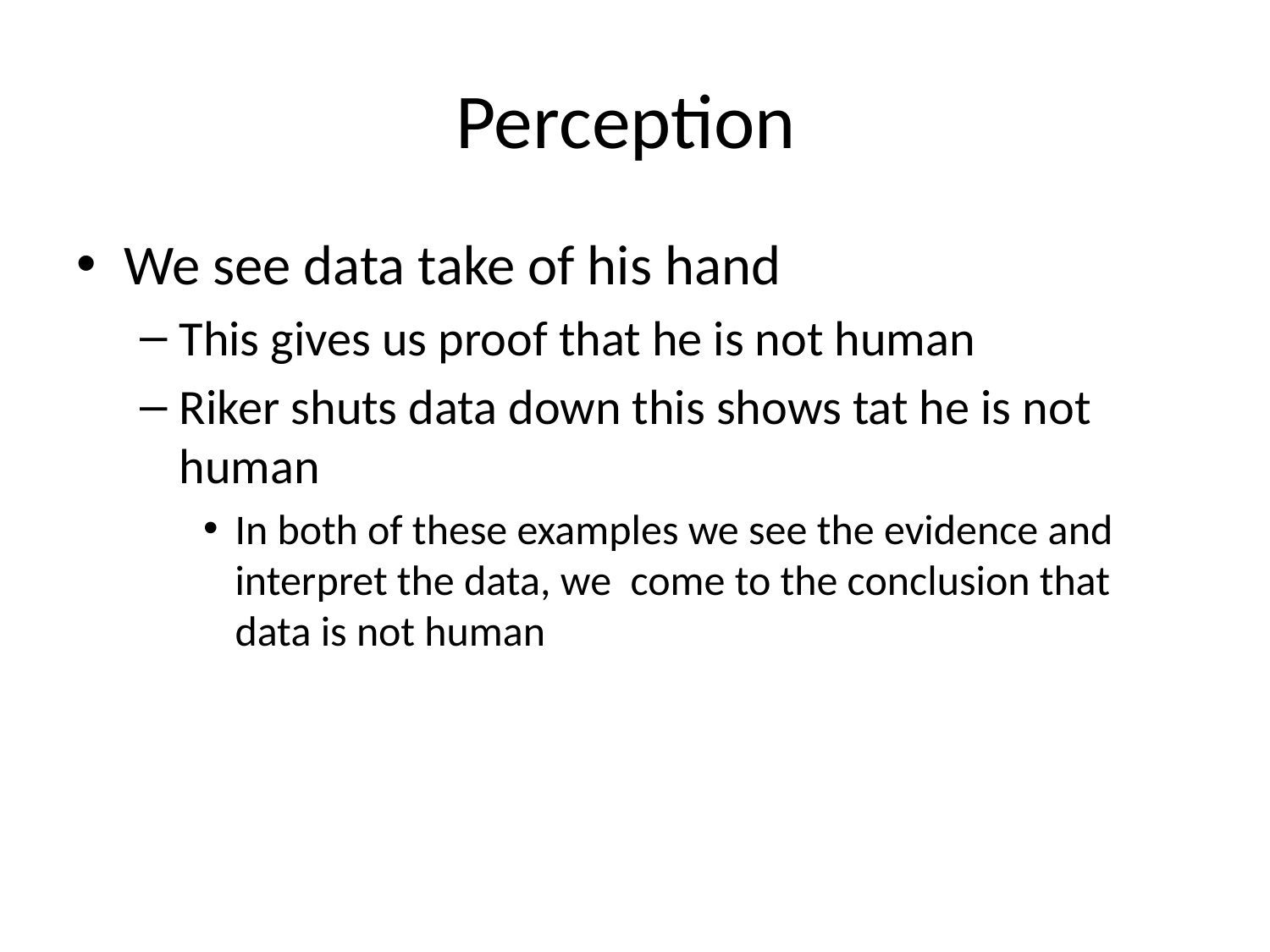

# Perception
We see data take of his hand
This gives us proof that he is not human
Riker shuts data down this shows tat he is not human
In both of these examples we see the evidence and interpret the data, we  come to the conclusion that data is not human